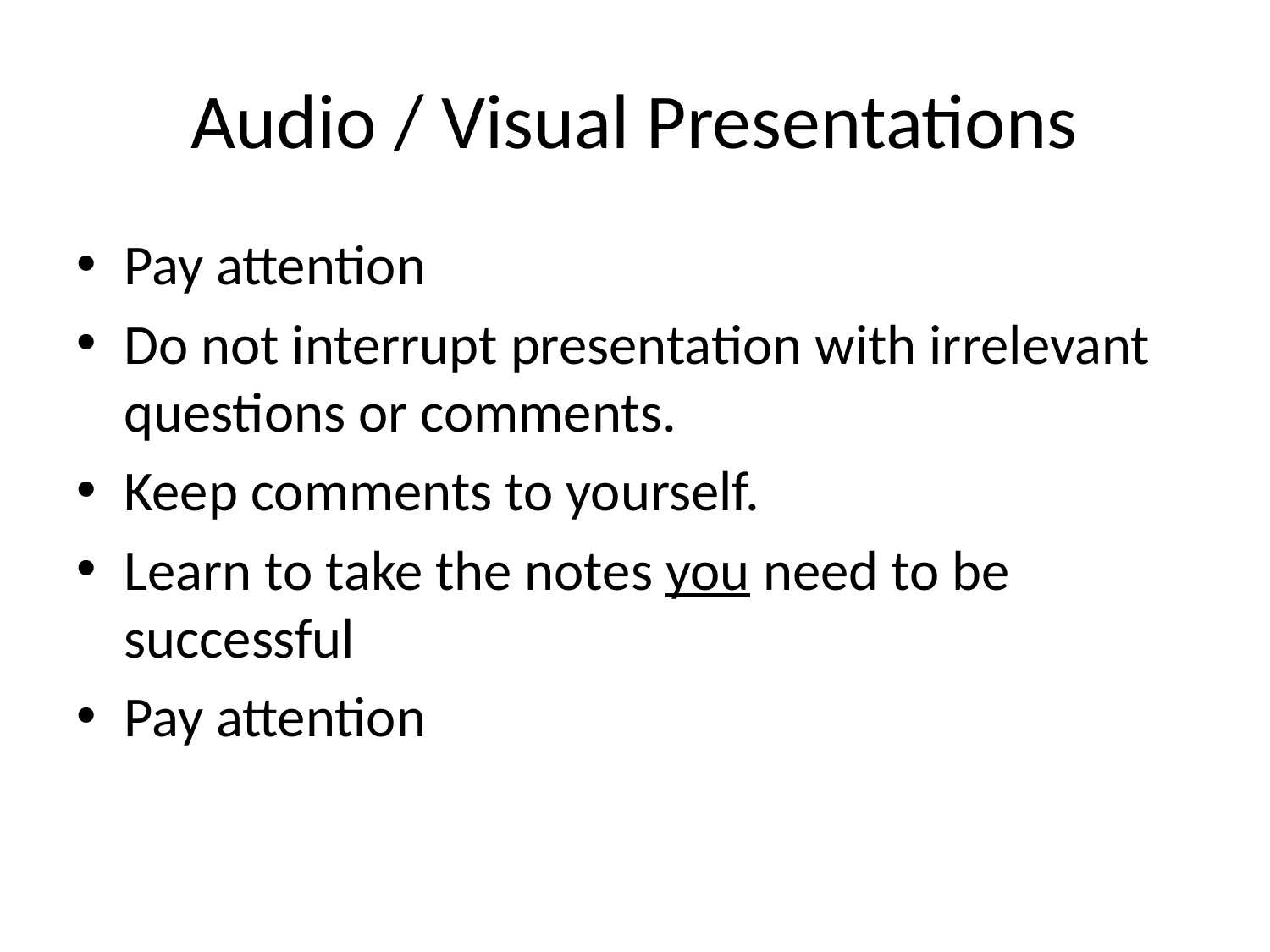

# Audio / Visual Presentations
Pay attention
Do not interrupt presentation with irrelevant questions or comments.
Keep comments to yourself.
Learn to take the notes you need to be successful
Pay attention